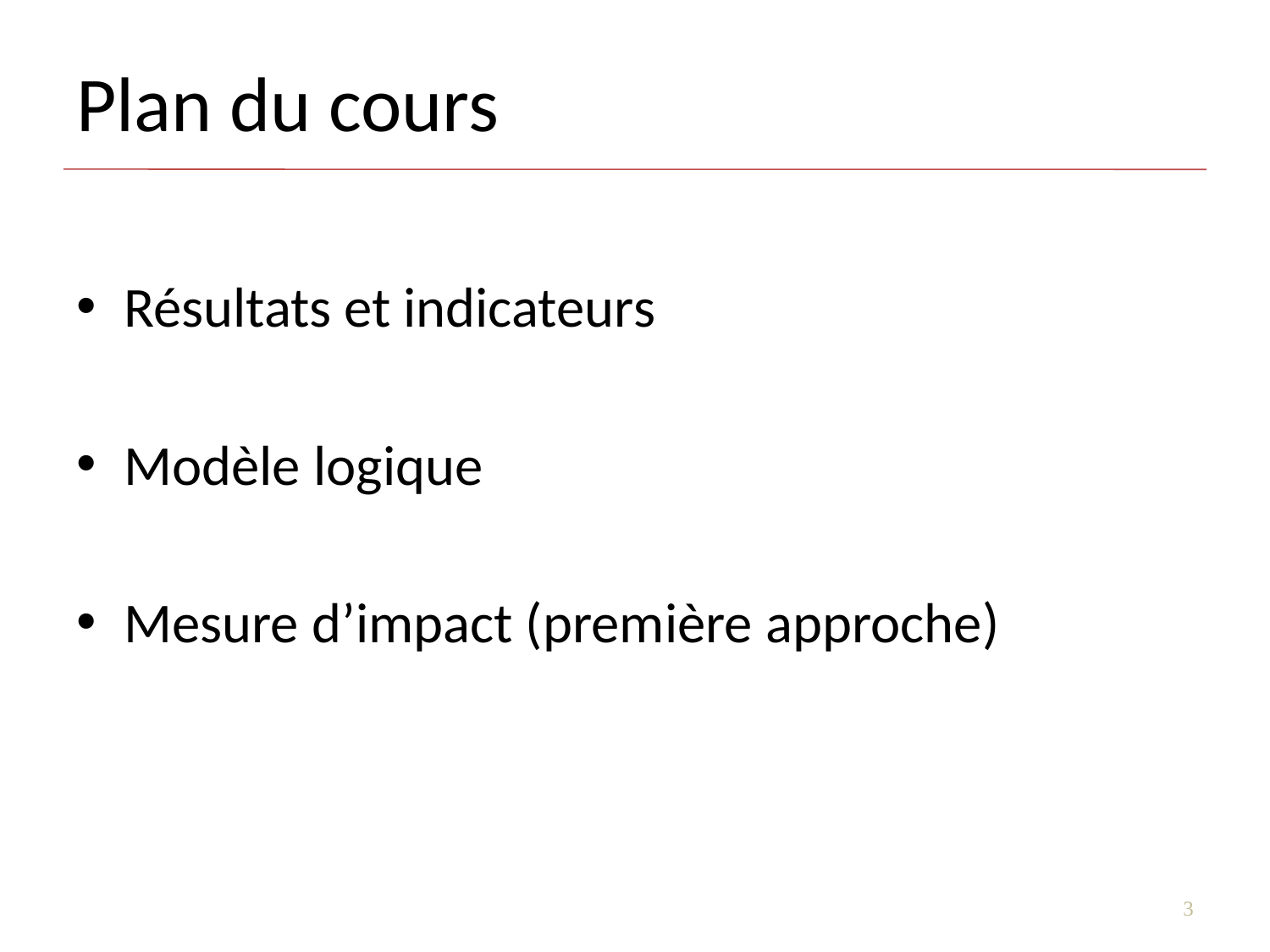

# Plan du cours
Résultats et indicateurs

Modèle logique

Mesure d’impact (première approche)

3